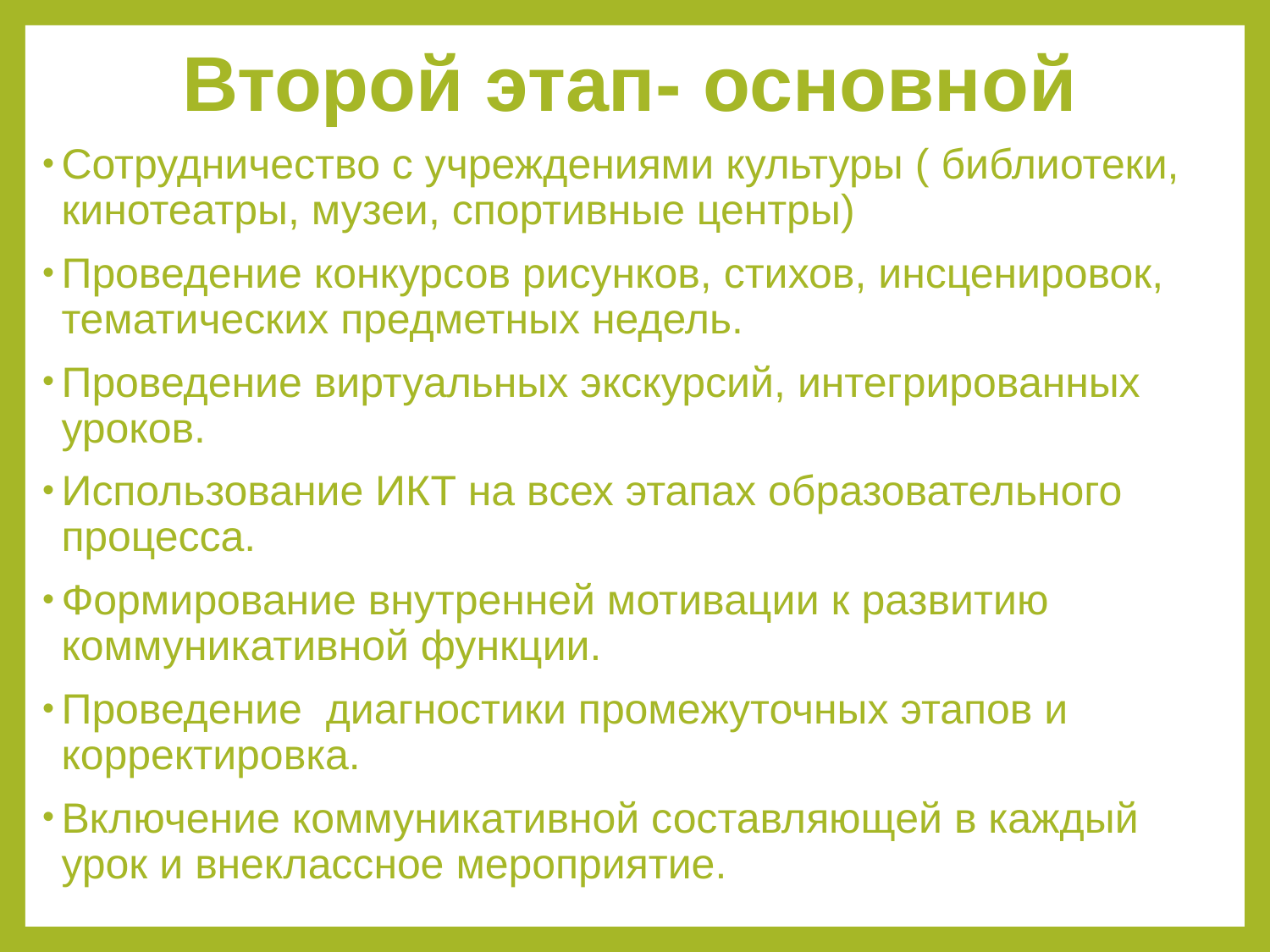

# Второй этап- основной
Сотрудничество с учреждениями культуры ( библиотеки, кинотеатры, музеи, спортивные центры)
Проведение конкурсов рисунков, стихов, инсценировок, тематических предметных недель.
Проведение виртуальных экскурсий, интегрированных уроков.
Использование ИКТ на всех этапах образовательного процесса.
Формирование внутренней мотивации к развитию коммуникативной функции.
Проведение  диагностики промежуточных этапов и корректировка.
Включение коммуникативной составляющей в каждый урок и внеклассное мероприятие.